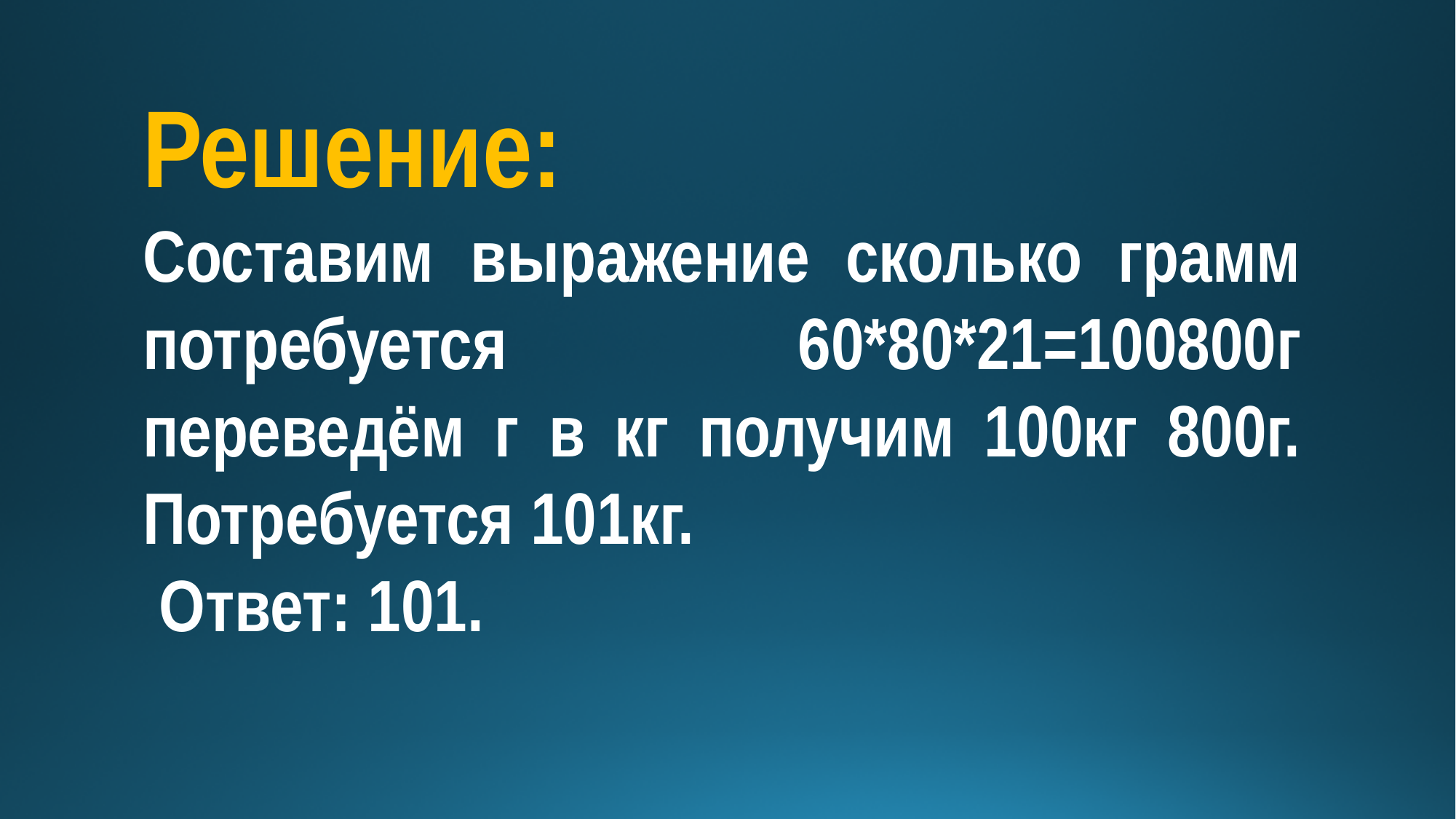

Решение:
Составим выражение сколько грамм потребуется 60*80*21=100800г переведём г в кг получим 100кг 800г. Потребуется 101кг.
 Ответ: 101.